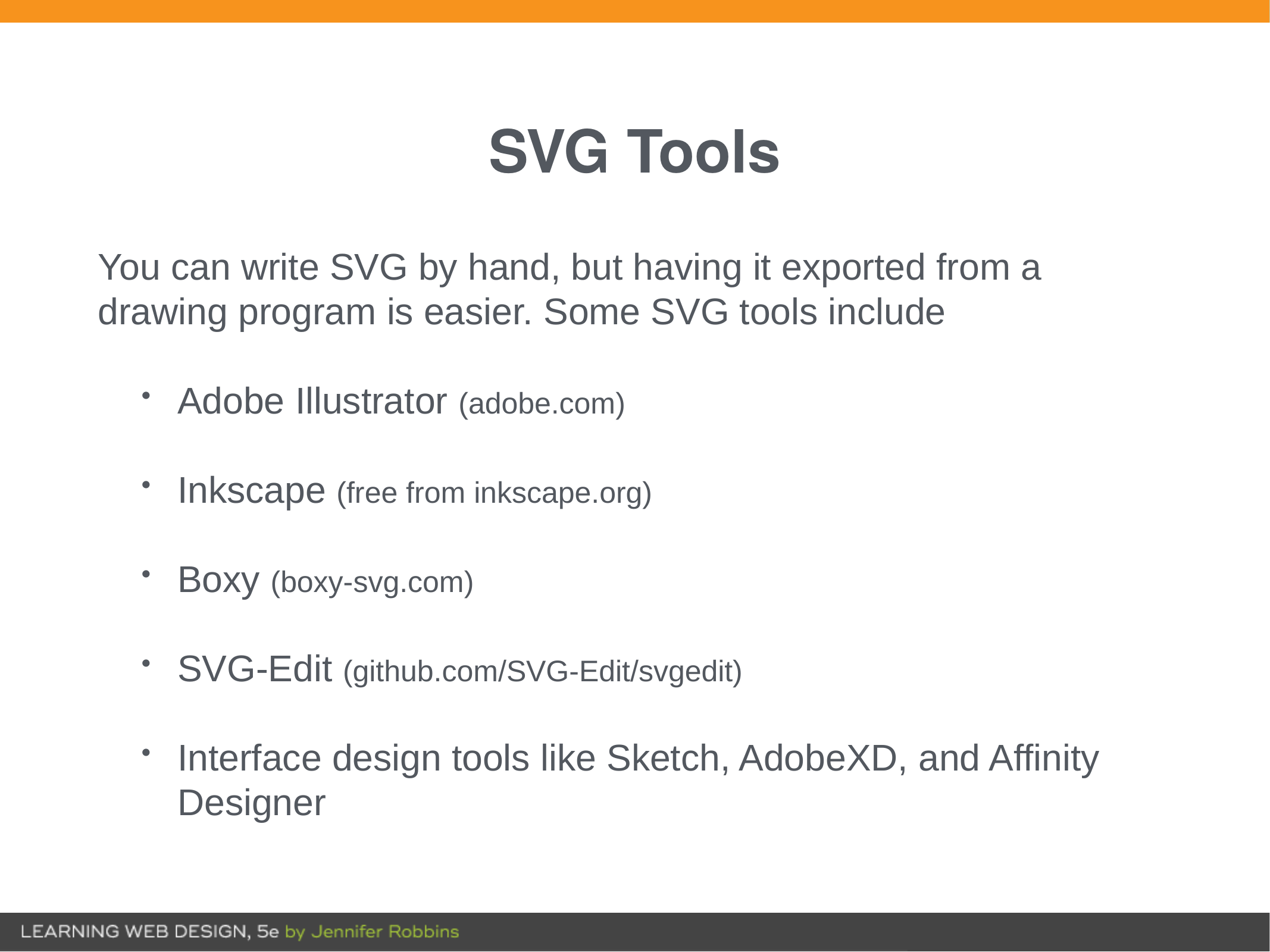

# SVG Tools
You can write SVG by hand, but having it exported from a drawing program is easier. Some SVG tools include
Adobe Illustrator (adobe.com)
Inkscape (free from inkscape.org)
Boxy (boxy-svg.com)
SVG-Edit (github.com/SVG-Edit/svgedit)
Interface design tools like Sketch, AdobeXD, and Affinity Designer